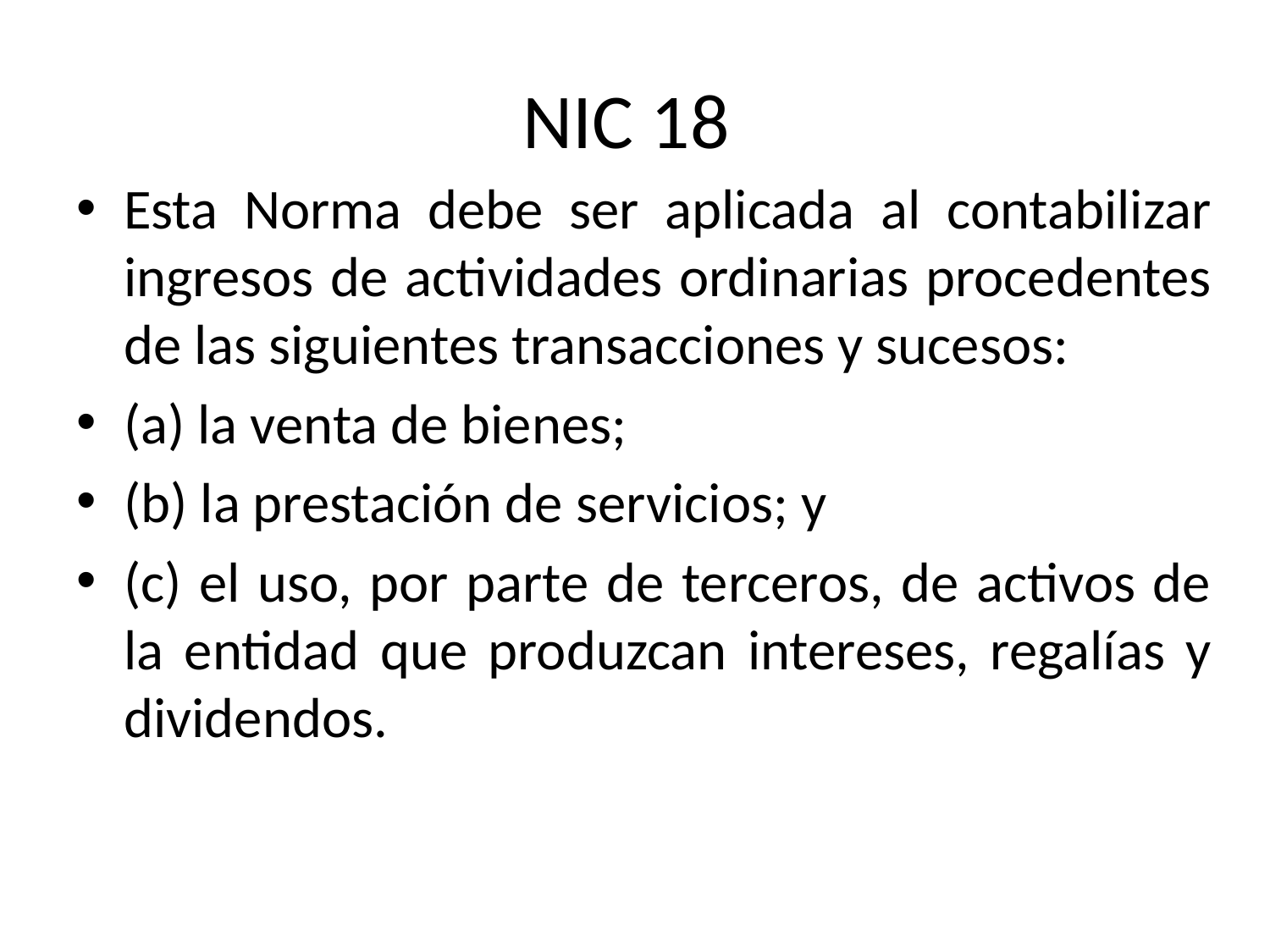

# NIC 18
Esta Norma debe ser aplicada al contabilizar ingresos de actividades ordinarias procedentes de las siguientes transacciones y sucesos:
(a) la venta de bienes;
(b) la prestación de servicios; y
(c) el uso, por parte de terceros, de activos de la entidad que produzcan intereses, regalías y dividendos.